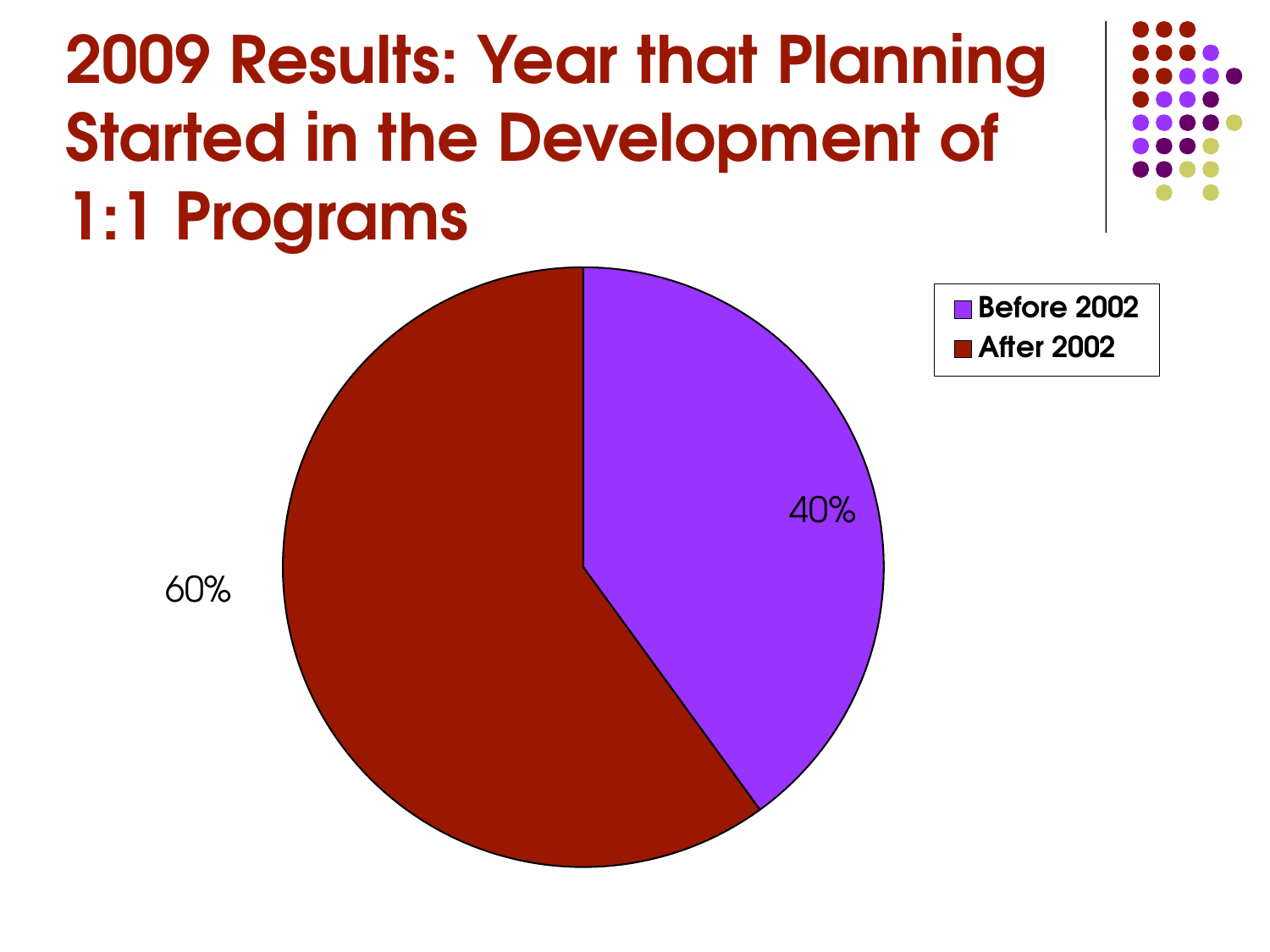

# 2009 Results: Year that Planning Started in the Development of 1:1 Programs

### Chart

| Category | Planning Started |
|---|---|
| Before 2002 | 40.0 |
| After 2002 | 60.0 |